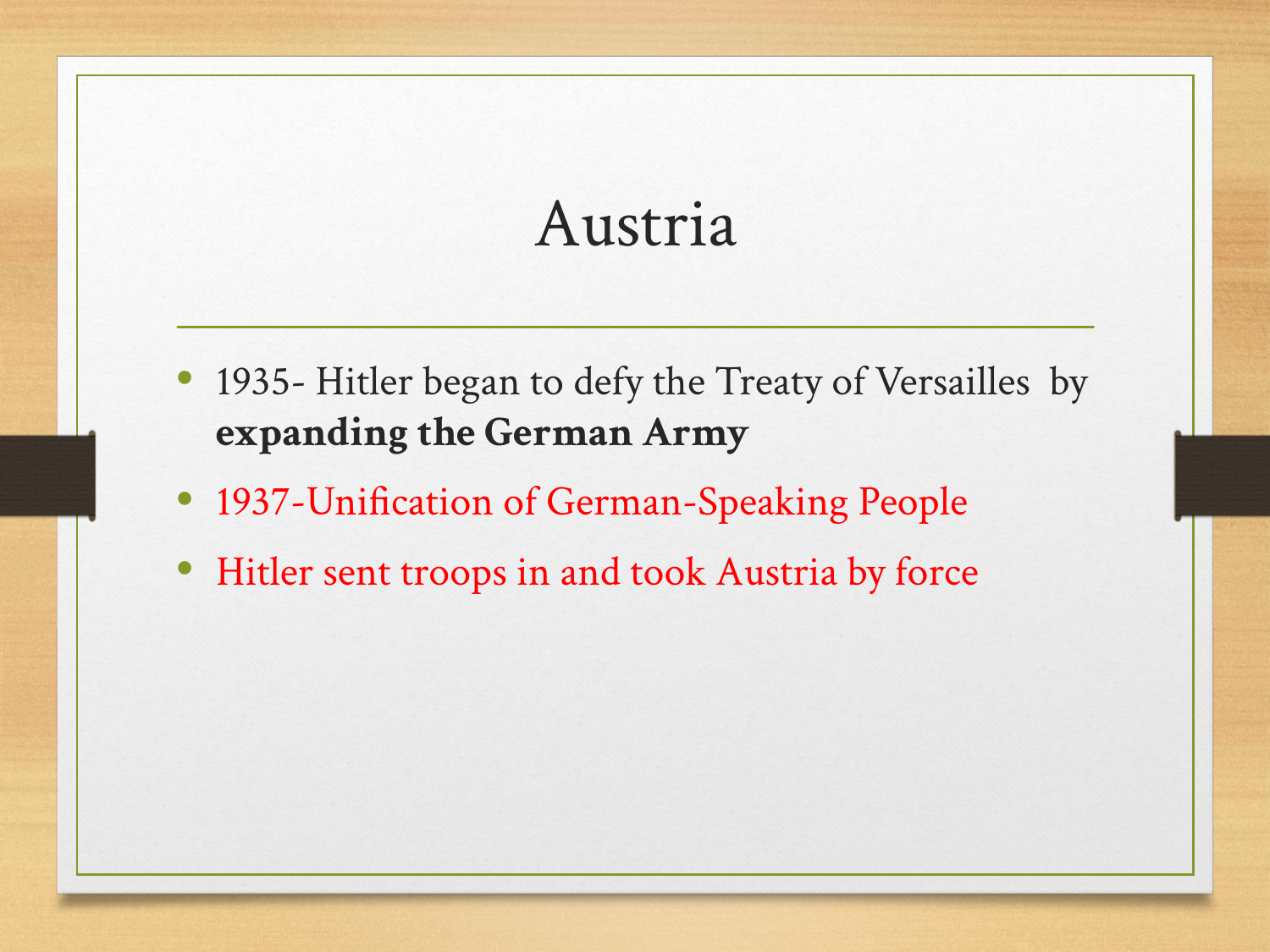

# Austria
1935- Hitler began to defy the Treaty of Versailles  by expanding the German Army
1937-Unification of German-Speaking People
Hitler sent troops in and took Austria by force